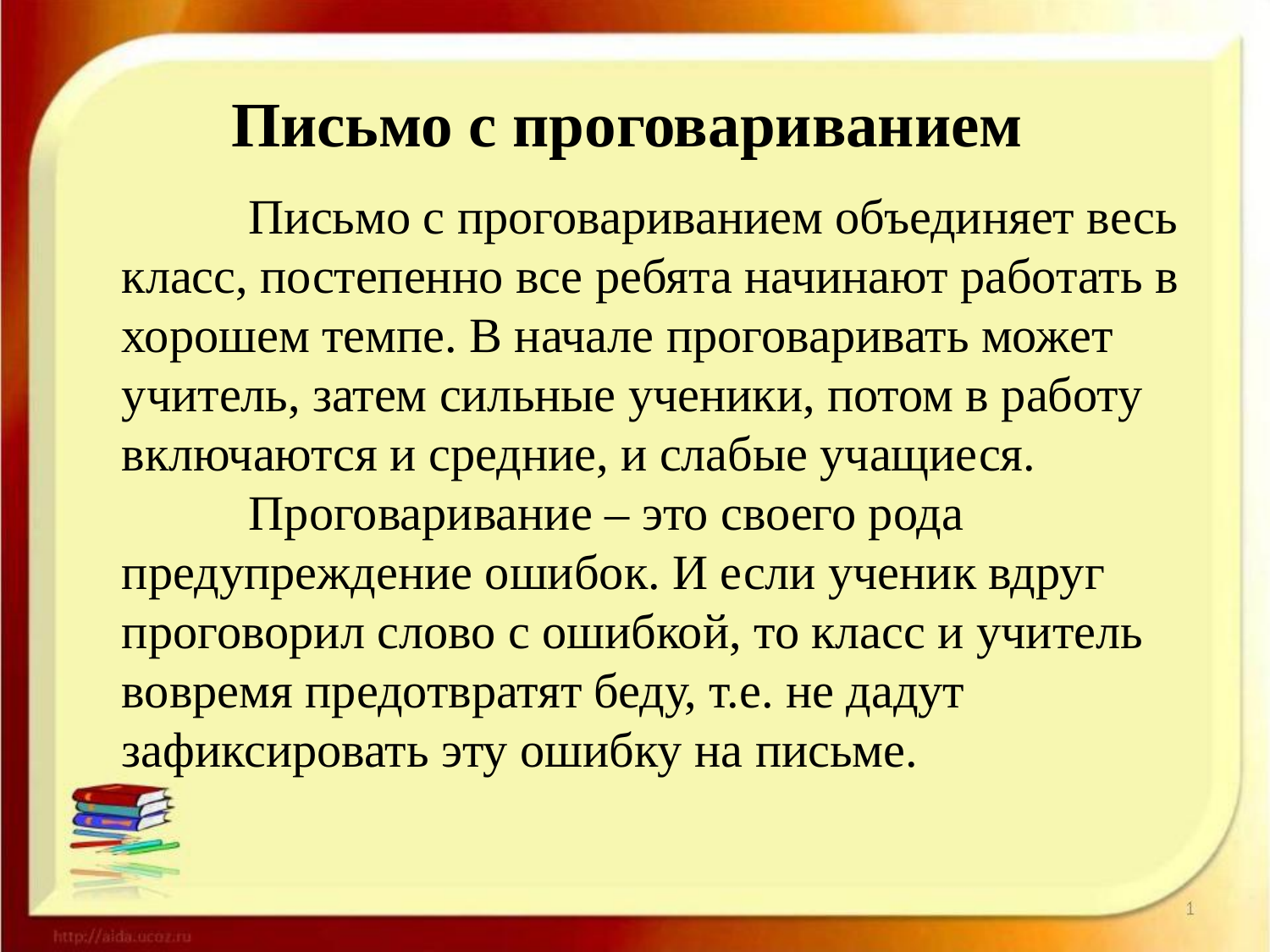

# Письмо с проговариванием
	Письмо с проговариванием объединяет весь класс, постепенно все ребята начинают работать в хорошем темпе. В начале проговаривать может учитель, затем сильные ученики, потом в работу включаются и средние, и слабые учащиеся.
	Проговаривание – это своего рода предупреждение ошибок. И если ученик вдруг проговорил слово с ошибкой, то класс и учитель вовремя предотвратят беду, т.е. не дадут зафиксировать эту ошибку на письме.